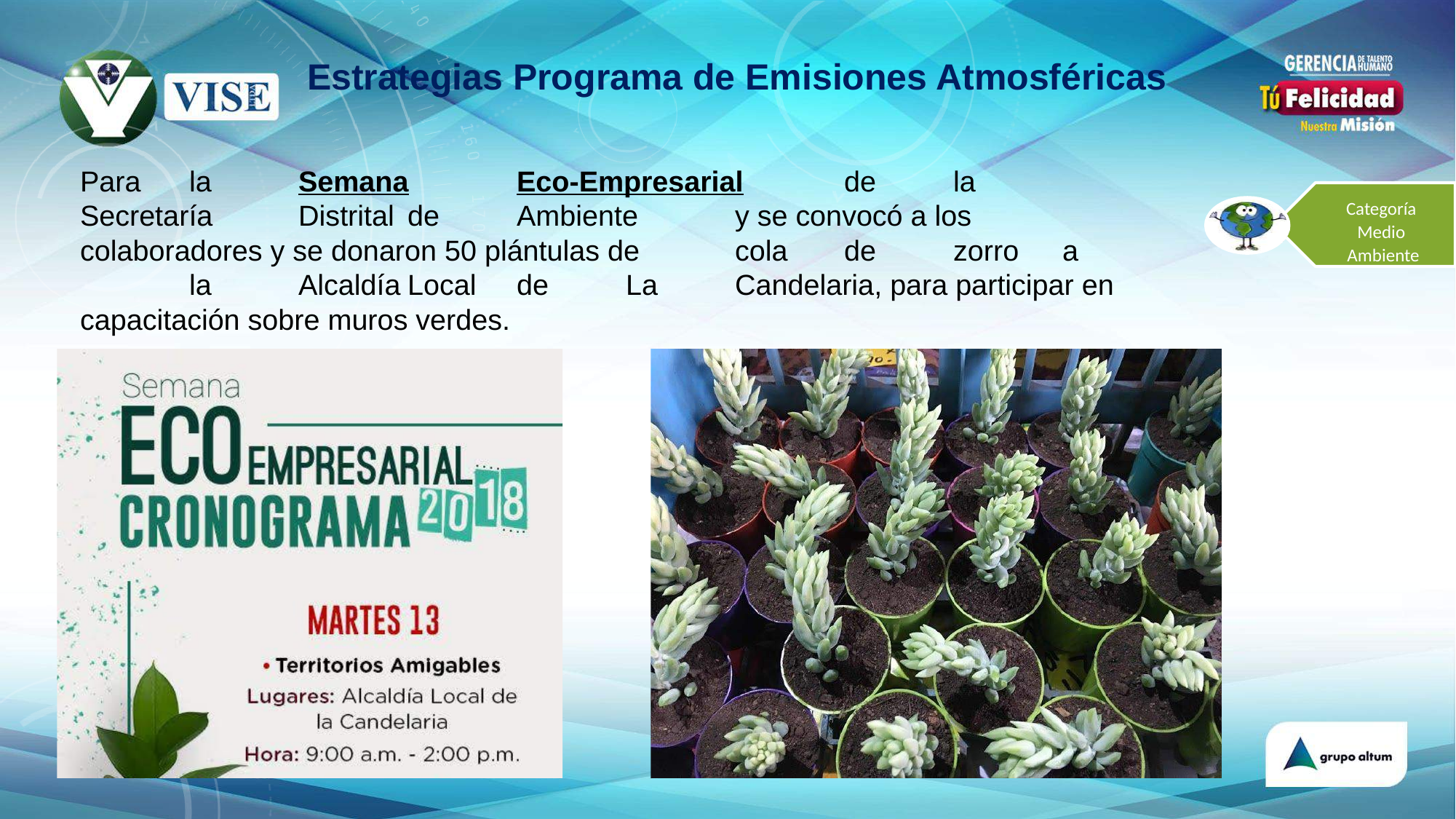

# Estrategias Programa de Emisiones Atmosféricas
Para	la	Semana	Eco-Empresarial	de	la	Secretaría	Distrital	de	Ambiente	y se convocó a los colaboradores y se donaron 50 plántulas de 	cola	de	zorro	a	la	Alcaldía	Local	de	La	Candelaria, para participar en capacitación sobre muros verdes.

Categoría  Medio  Ambiente